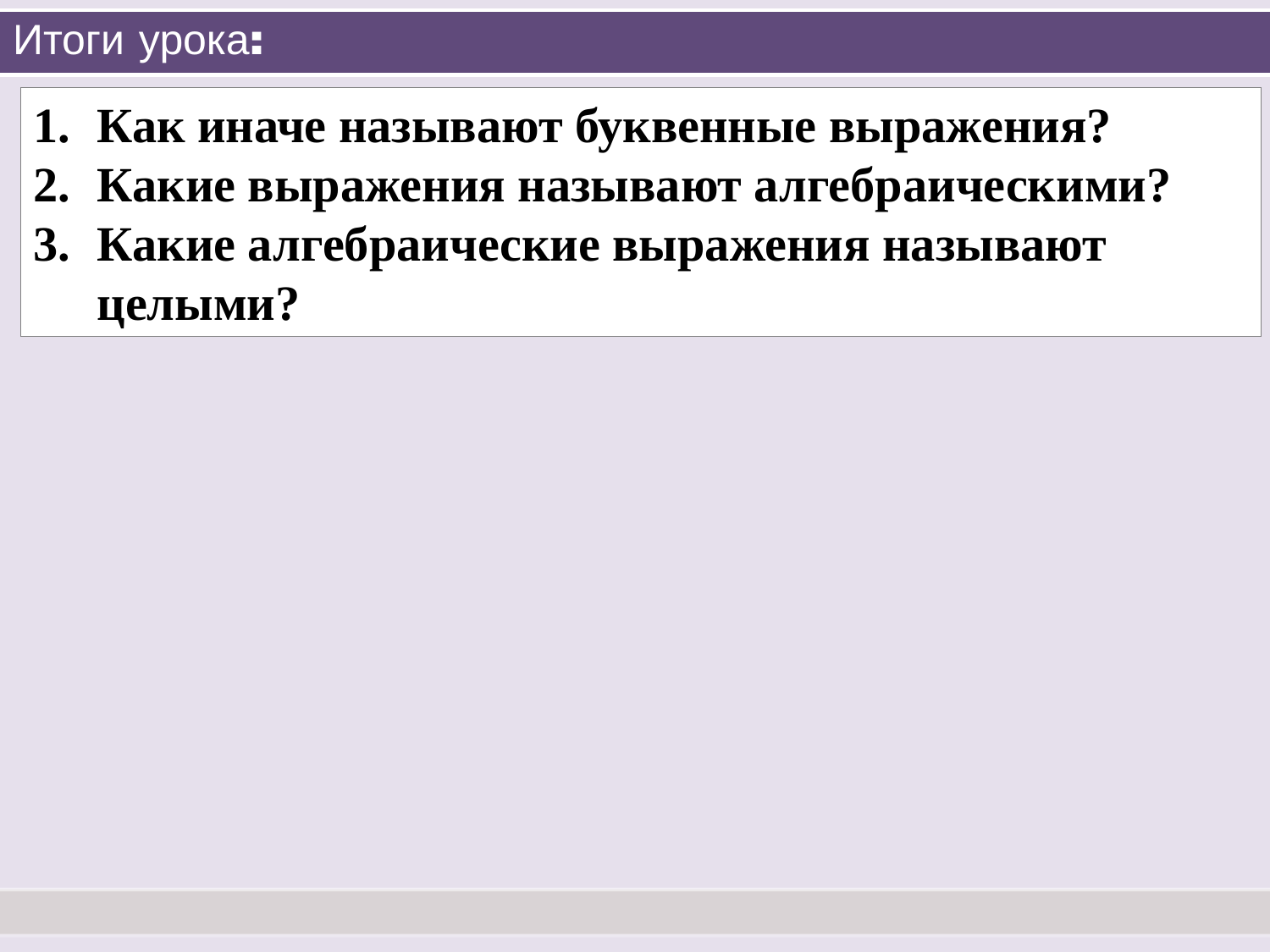

# Итоги урока:

Как иначе называют буквенные выражения?
Какие выражения называют алгебраическими?
Какие алгебраические выражения называют целыми?